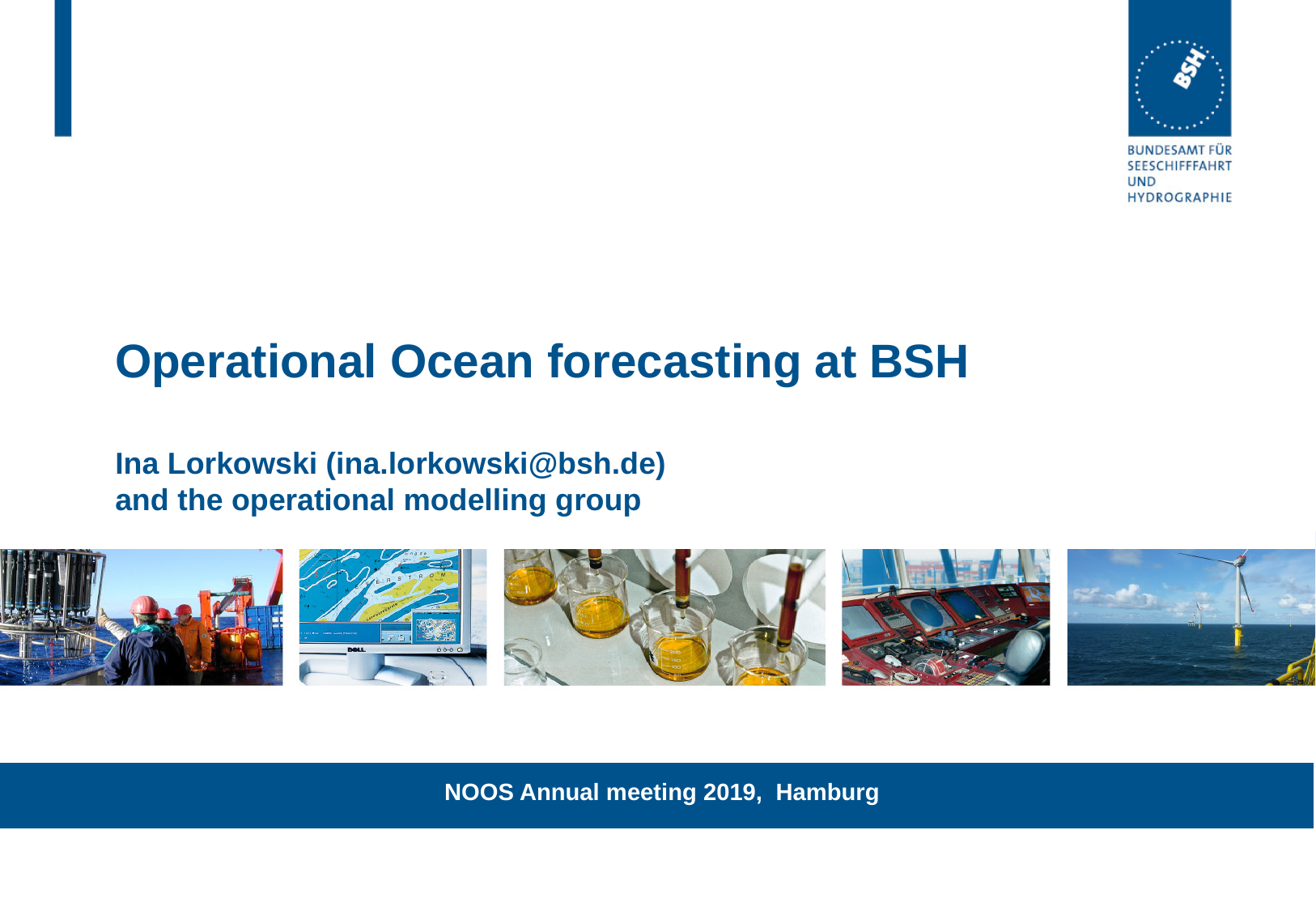

# Operational Ocean forecasting at BSH Ina Lorkowski (ina.lorkowski@bsh.de) and the operational modelling group
NOOS Annual meeting 2019,  Hamburg